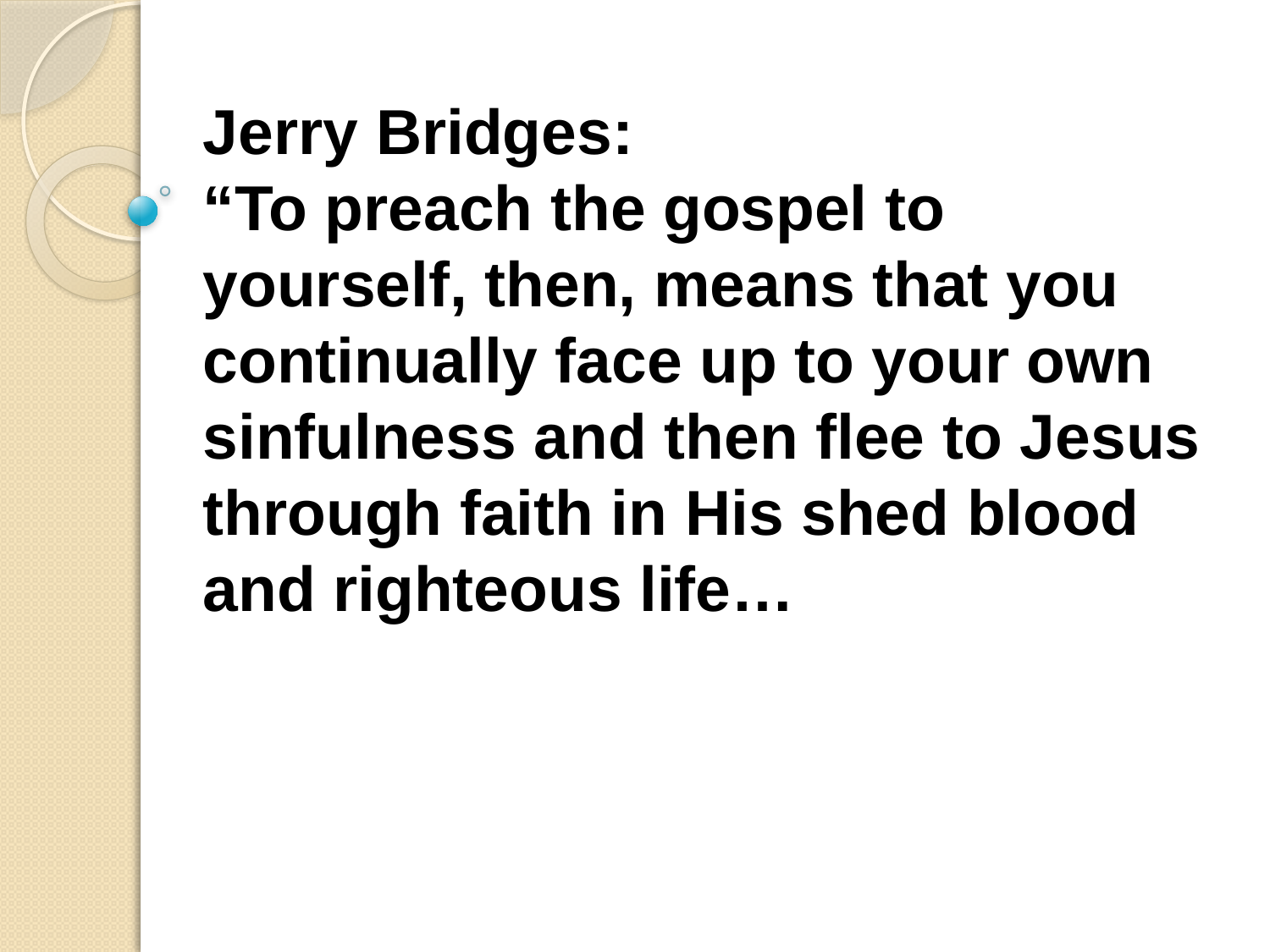

Jerry Bridges:
“To preach the gospel to yourself, then, means that you continually face up to your own sinfulness and then flee to Jesus through faith in His shed blood and righteous life…